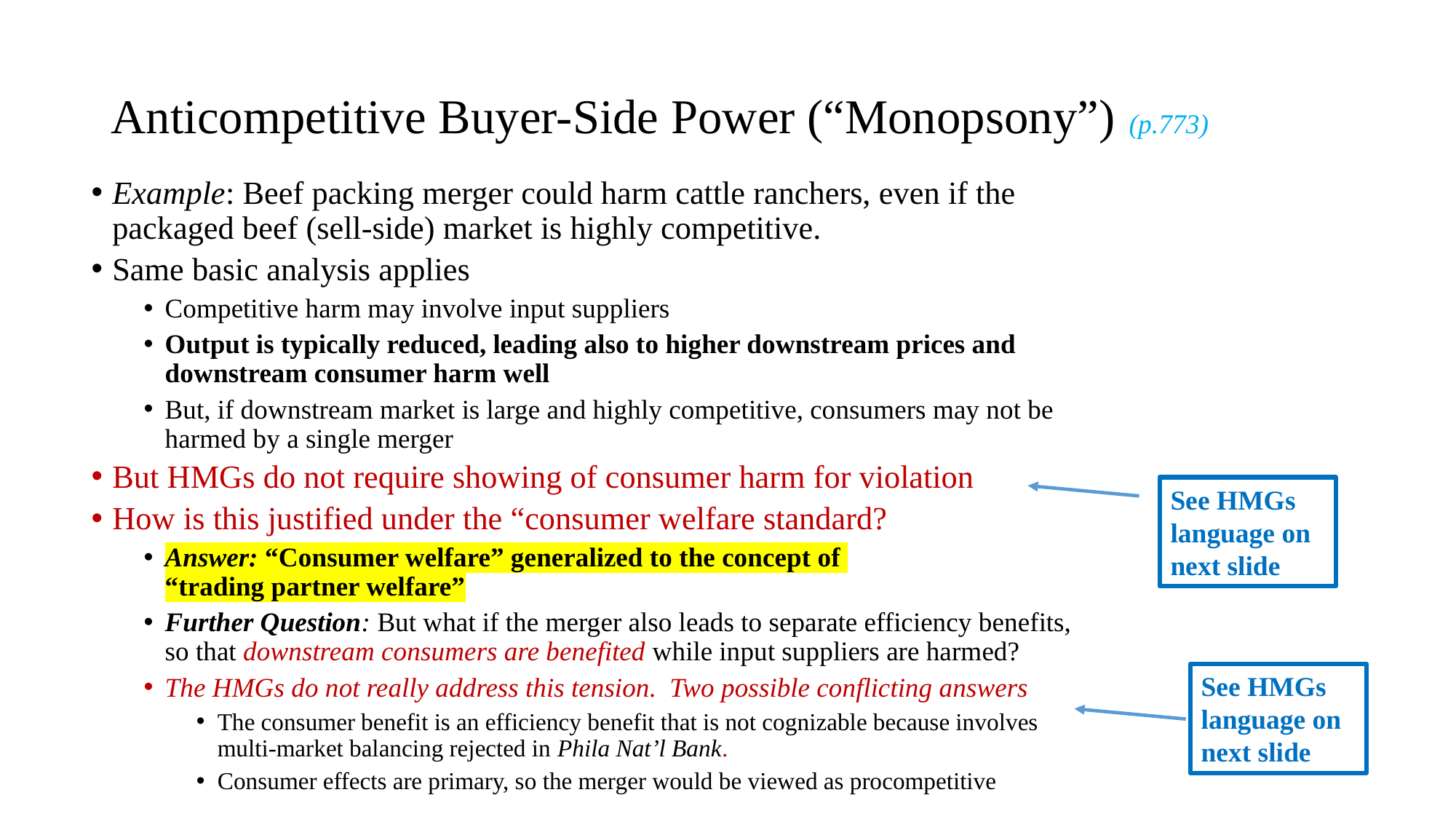

# Anticompetitive Buyer-Side Power (“Monopsony”) (p.773)
Example: Beef packing merger could harm cattle ranchers, even if the packaged beef (sell-side) market is highly competitive.
Same basic analysis applies
Competitive harm may involve input suppliers
Output is typically reduced, leading also to higher downstream prices and downstream consumer harm well
But, if downstream market is large and highly competitive, consumers may not be harmed by a single merger
But HMGs do not require showing of consumer harm for violation
How is this justified under the “consumer welfare standard?
Answer: “Consumer welfare” generalized to the concept of
“trading partner welfare”
Further Question: But what if the merger also leads to separate efficiency benefits, so that downstream consumers are benefited while input suppliers are harmed?
The HMGs do not really address this tension.  Two possible conflicting answers
The consumer benefit is an efficiency benefit that is not cognizable because involves multi-market balancing rejected in Phila Nat’l Bank.
Consumer effects are primary, so the merger would be viewed as procompetitive

See HMGs language on
next slide
See HMGs language on
next slide
52